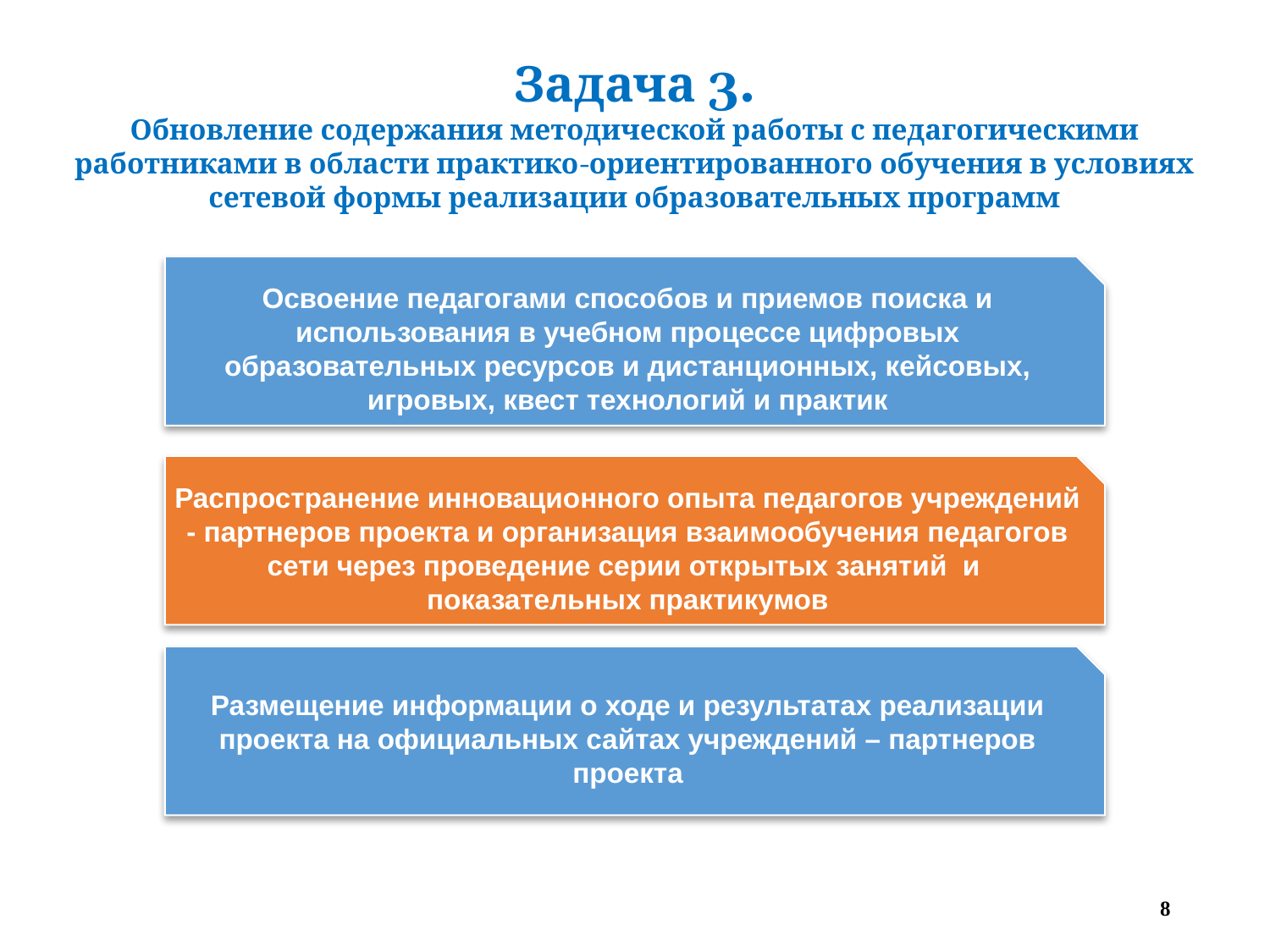

Задача 3.
Обновление содержания методической работы с педагогическими работниками в области практико-ориентированного обучения в условиях сетевой формы реализации образовательных программ
Освоение педагогами способов и приемов поиска и использования в учебном процессе цифровых образовательных ресурсов и дистанционных, кейсовых, игровых, квест технологий и практик
Распространение инновационного опыта педагогов учреждений - партнеров проекта и организация взаимообучения педагогов сети через проведение серии открытых занятий  и  показательных практикумов
Размещение информации о ходе и результатах реализации проекта на официальных сайтах учреждений – партнеров проекта
8